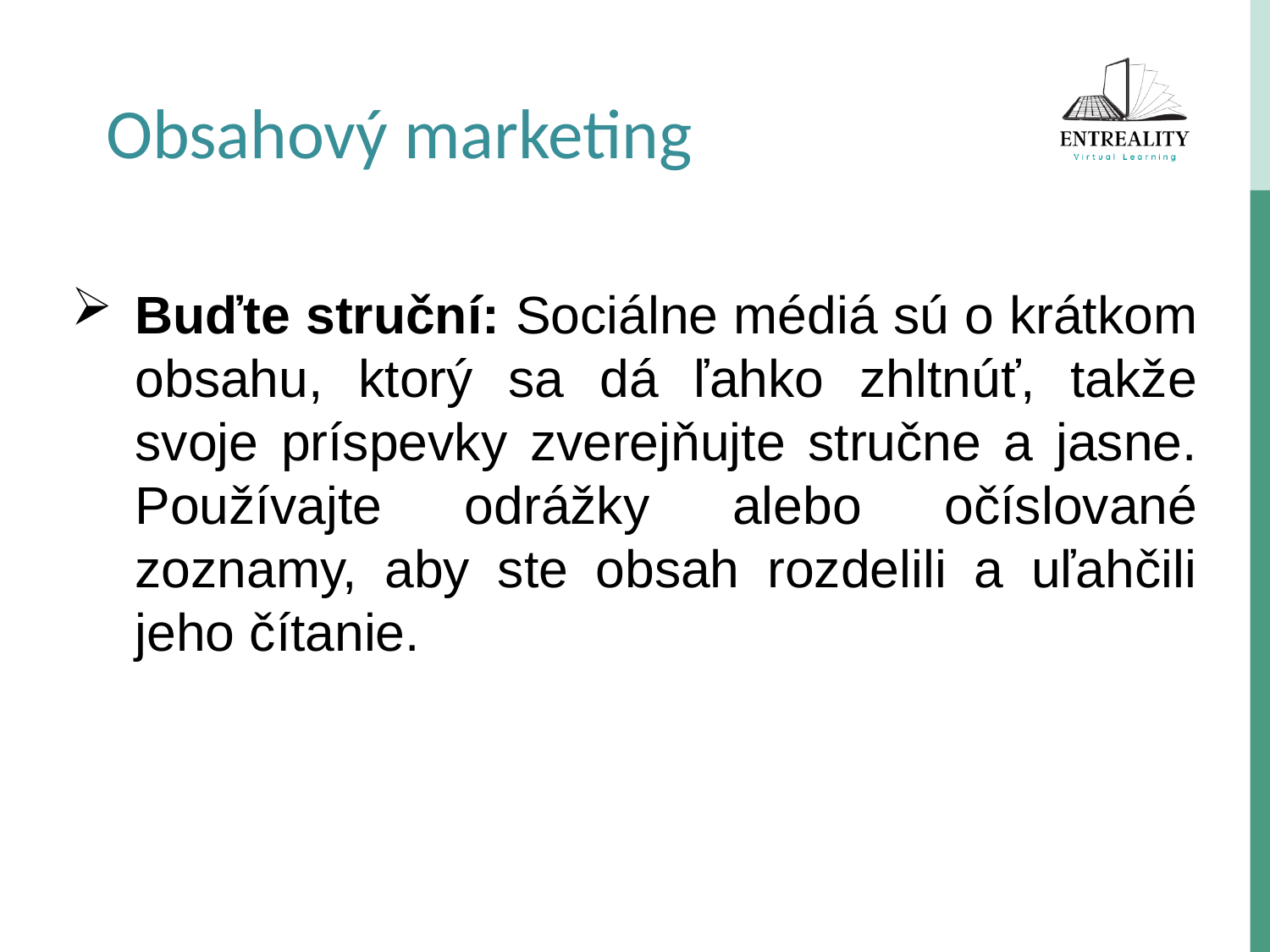

Obsahový marketing

Buďte struční: Sociálne médiá sú o krátkom obsahu, ktorý sa dá ľahko zhltnúť, takže svoje príspevky zverejňujte stručne a jasne. Používajte odrážky alebo očíslované zoznamy, aby ste obsah rozdelili a uľahčili jeho čítanie.